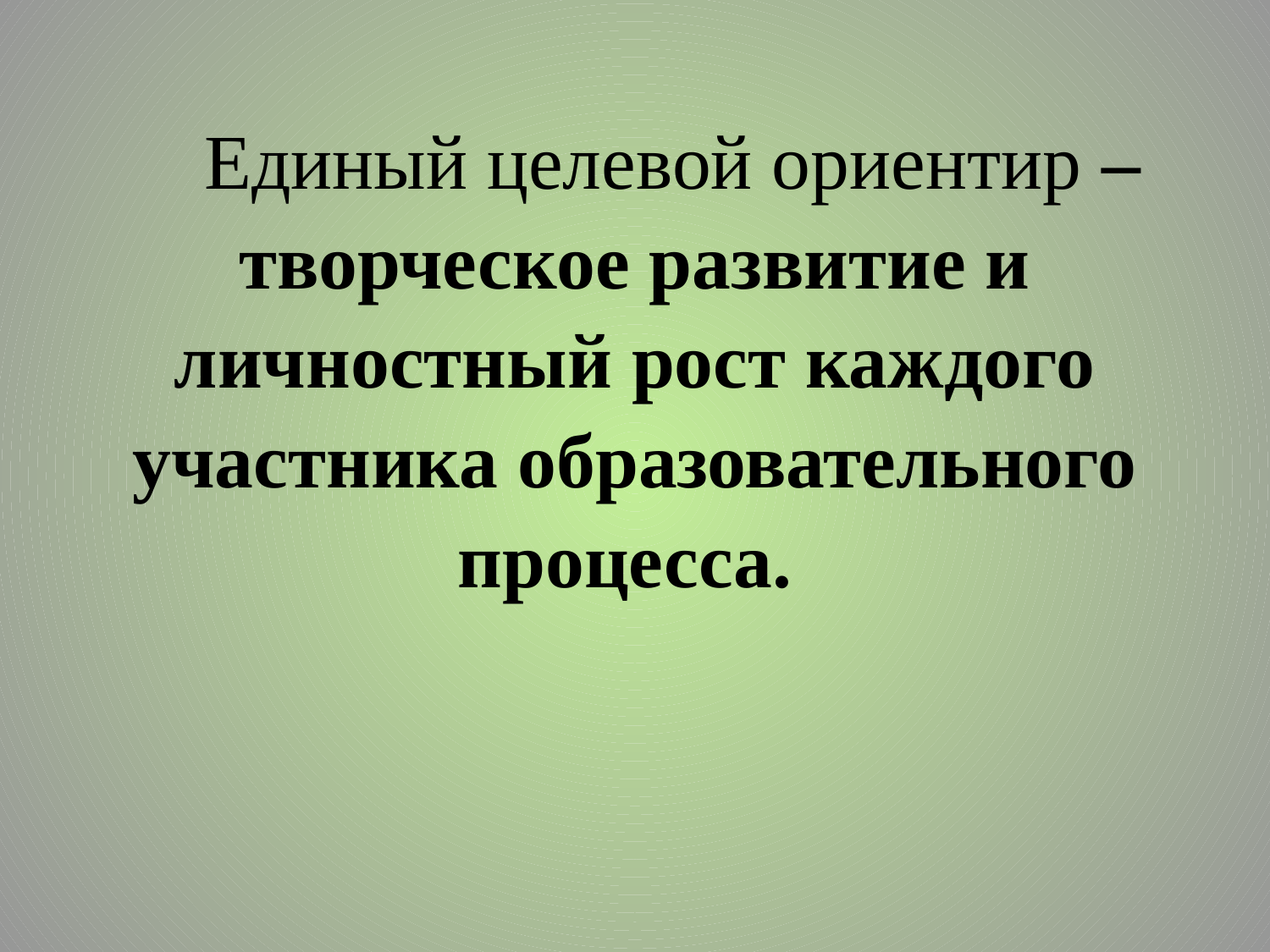

# Единый целевой ориентир – творческое развитие и личностный рост каждого участника образовательного процесса.